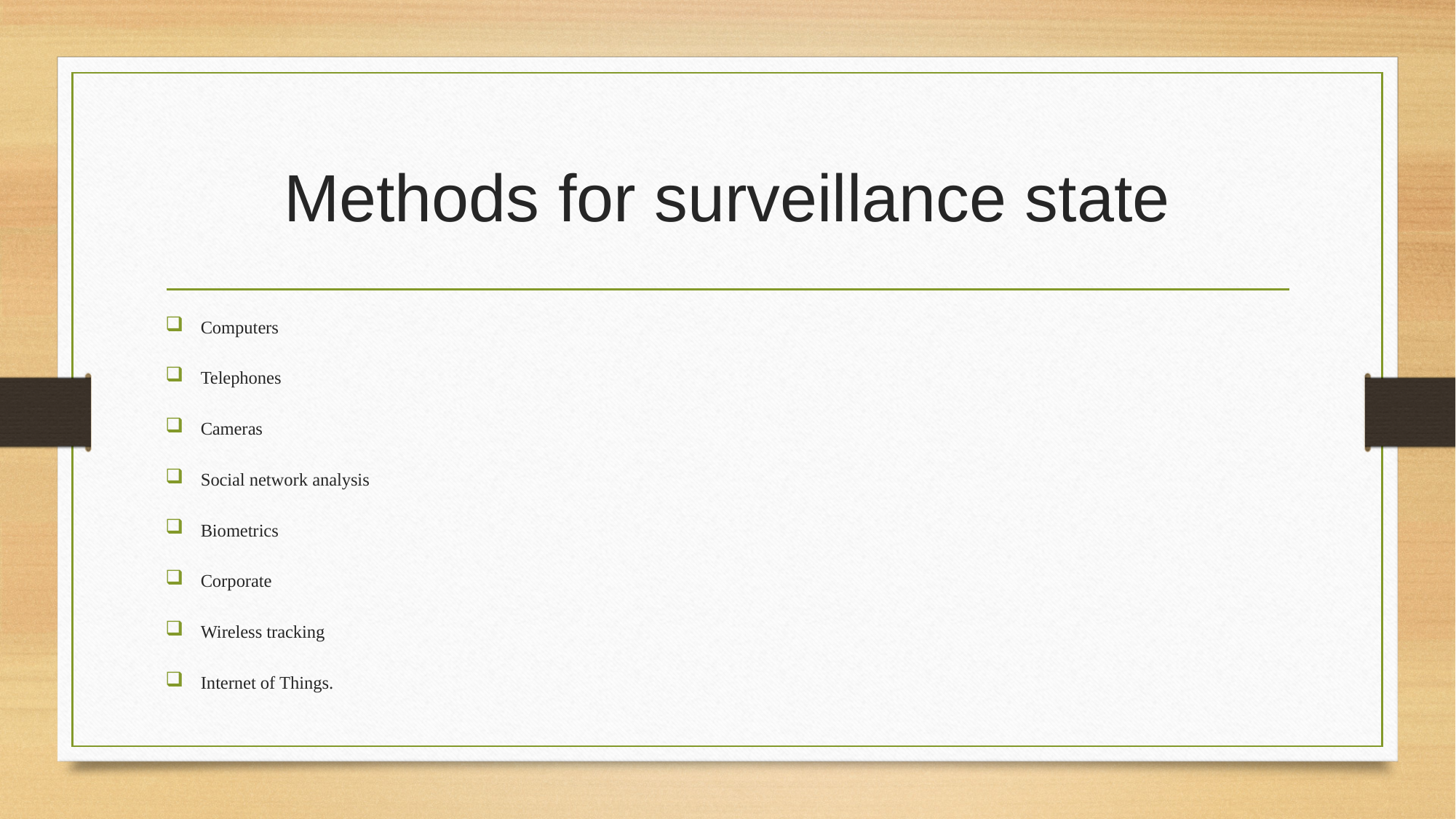

# Methods for surveillance state
Computers
Telephones
Cameras
Social network analysis
Biometrics
Corporate
Wireless tracking
Internet of Things.